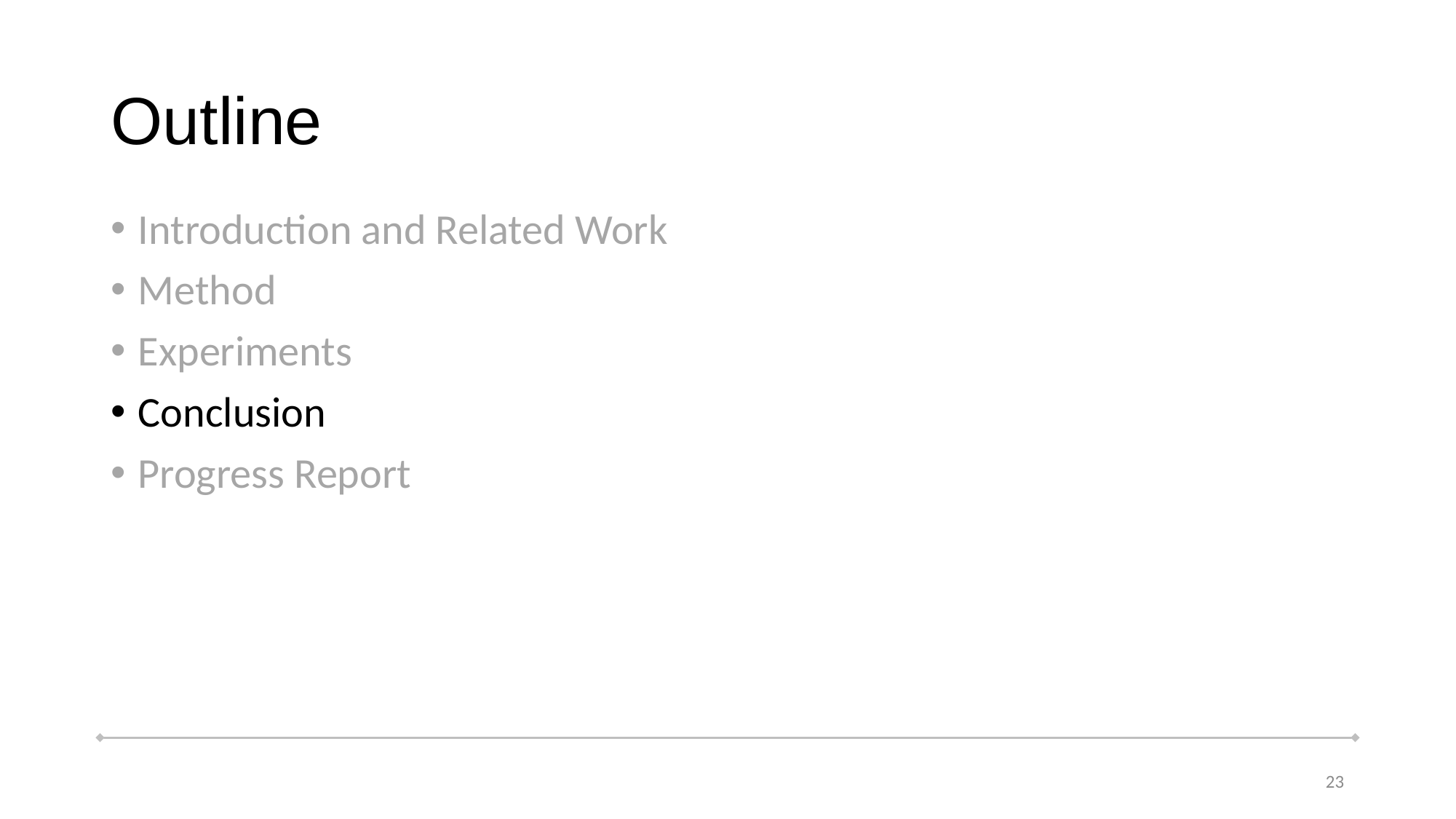

# Outline
Introduction and Related Work
Method
Experiments
Conclusion
Progress Report
23